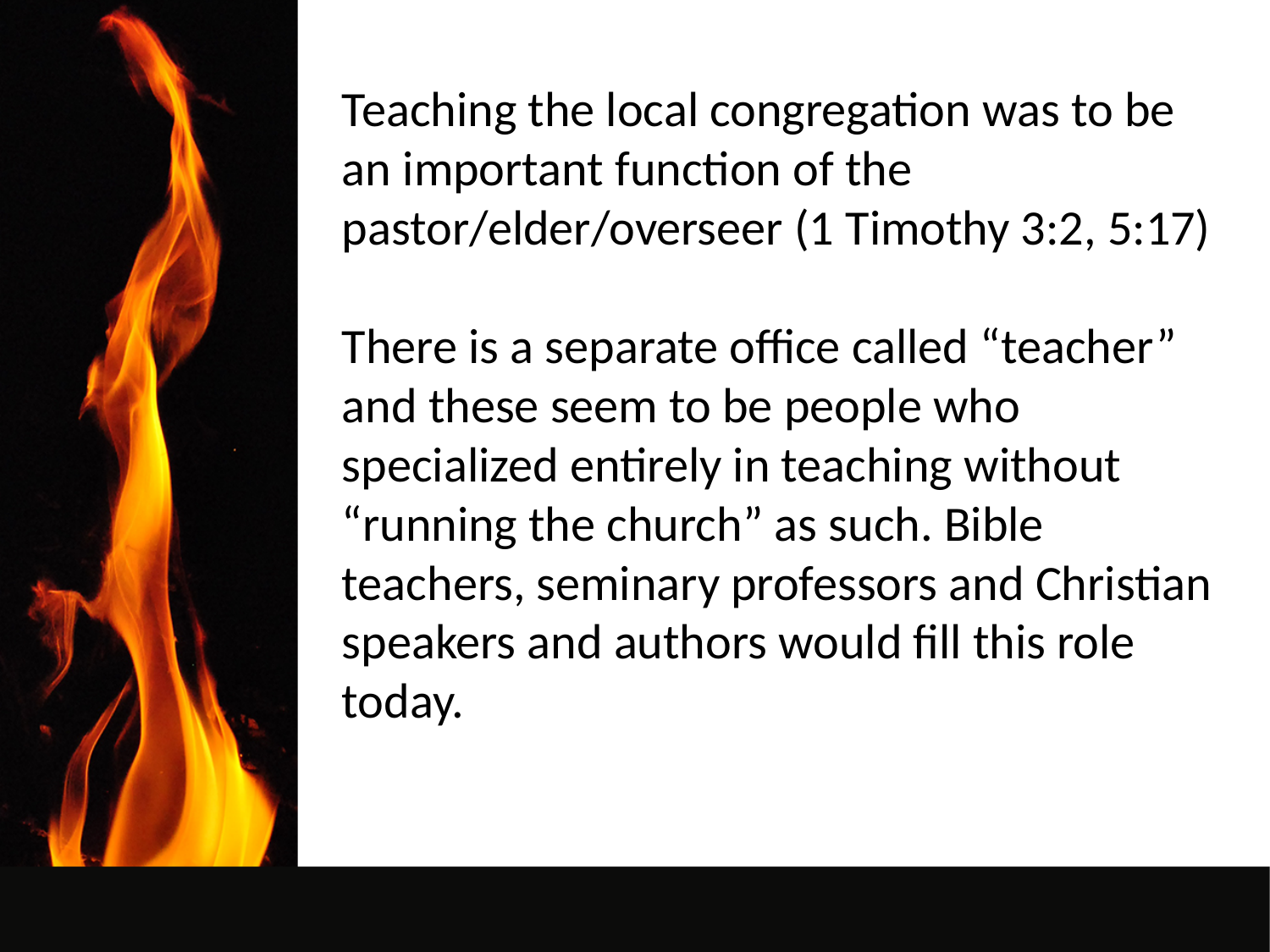

Teaching the local congregation was to be an important function of the pastor/elder/overseer (1 Timothy 3:2, 5:17)
There is a separate office called “teacher” and these seem to be people who specialized entirely in teaching without “running the church” as such. Bible teachers, seminary professors and Christian speakers and authors would fill this role today.